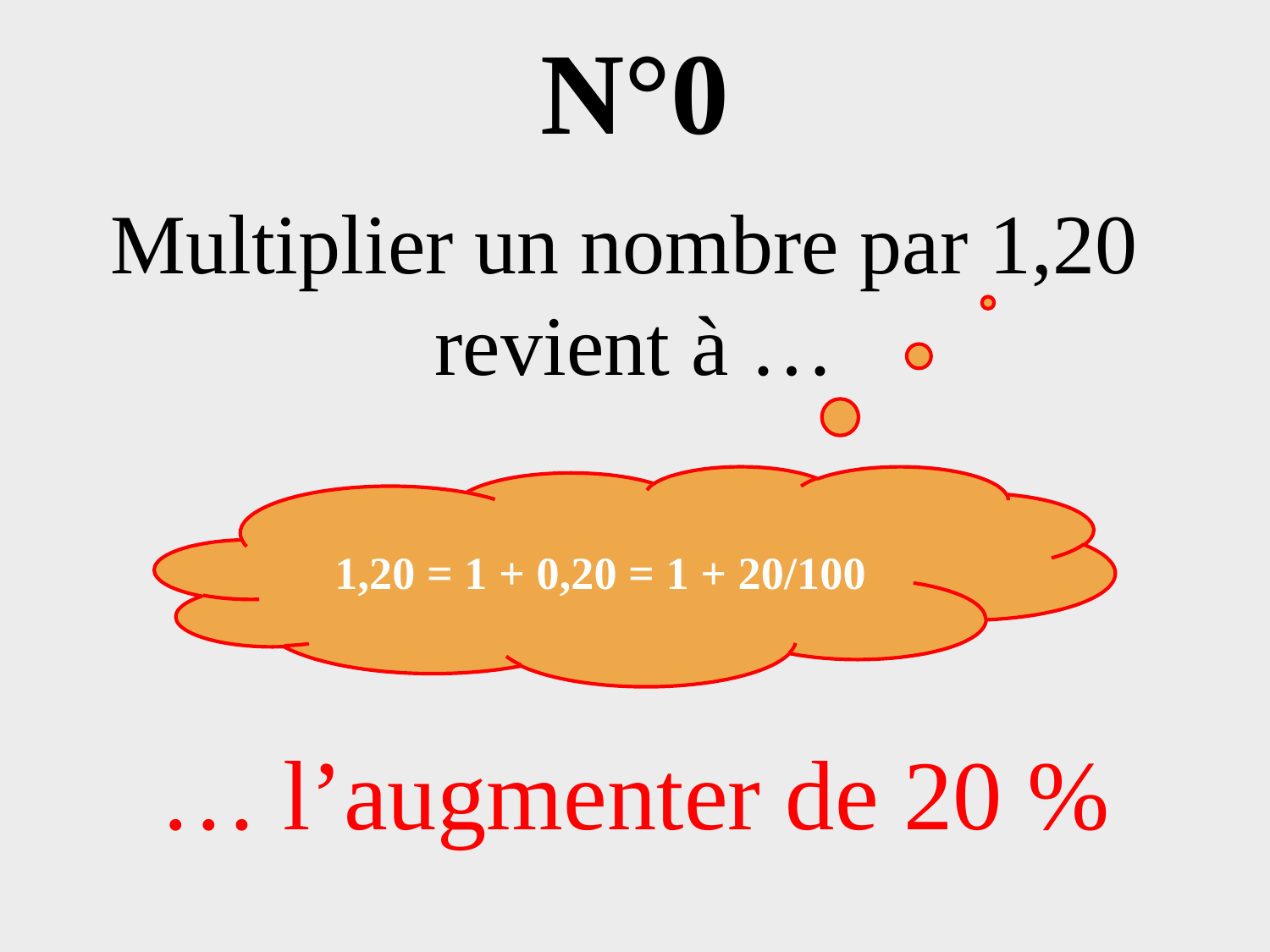

# N°0
Multiplier un nombre par 1,20
revient à …

… l’augmenter de 20 %

1,20 = 1 + 0,20 = 1 + 20/100